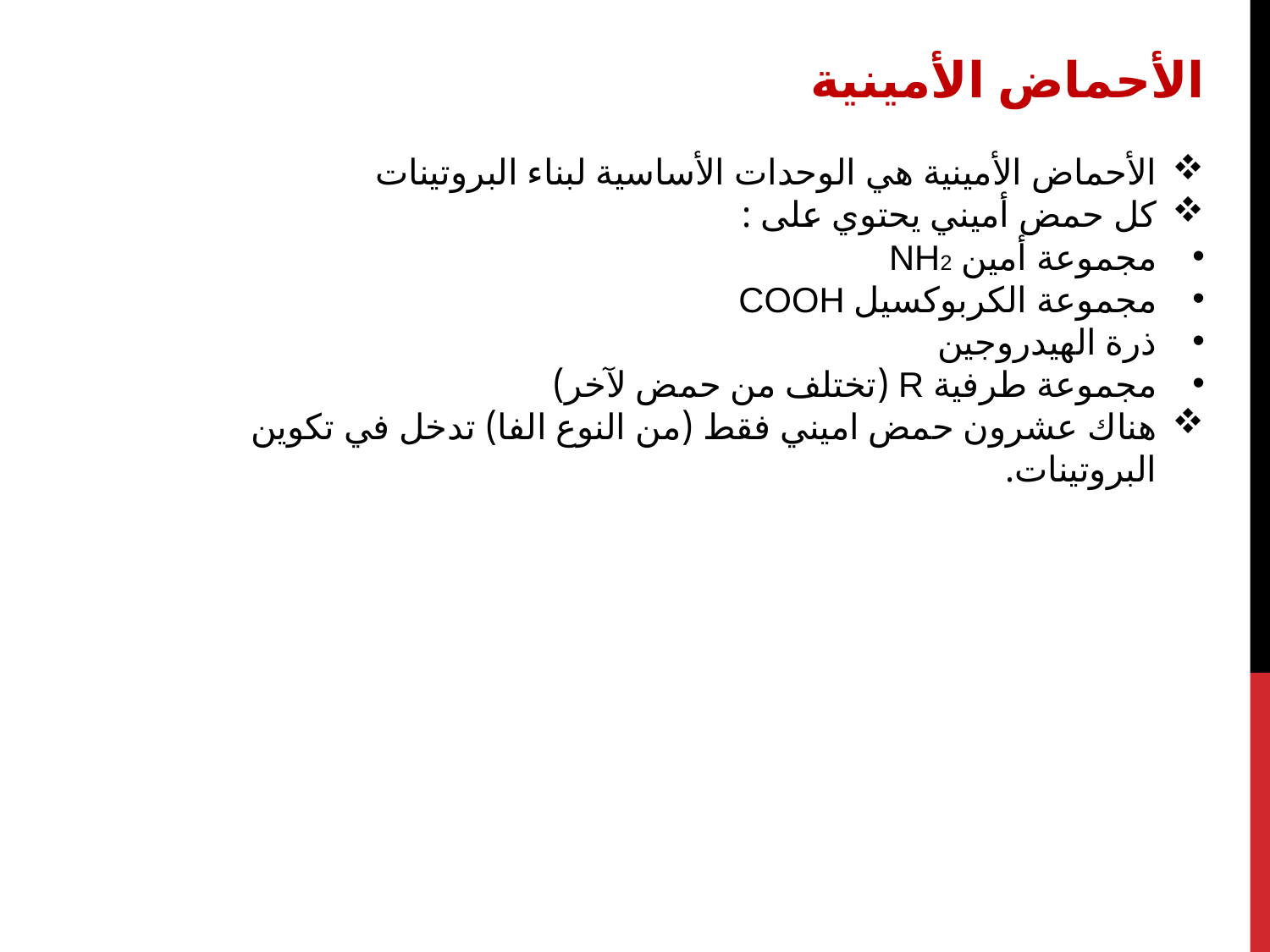

الأحماض الأمينية

الأحماض الأمينية هي الوحدات الأساسية لبناء البروتينات
كل حمض أميني يحتوي على :
مجموعة أمين NH2
مجموعة الكربوكسيل COOH
ذرة الهيدروجين
مجموعة طرفية R (تختلف من حمض لآخر)
هناك عشرون حمض اميني فقط (من النوع الفا) تدخل في تكوين البروتينات.